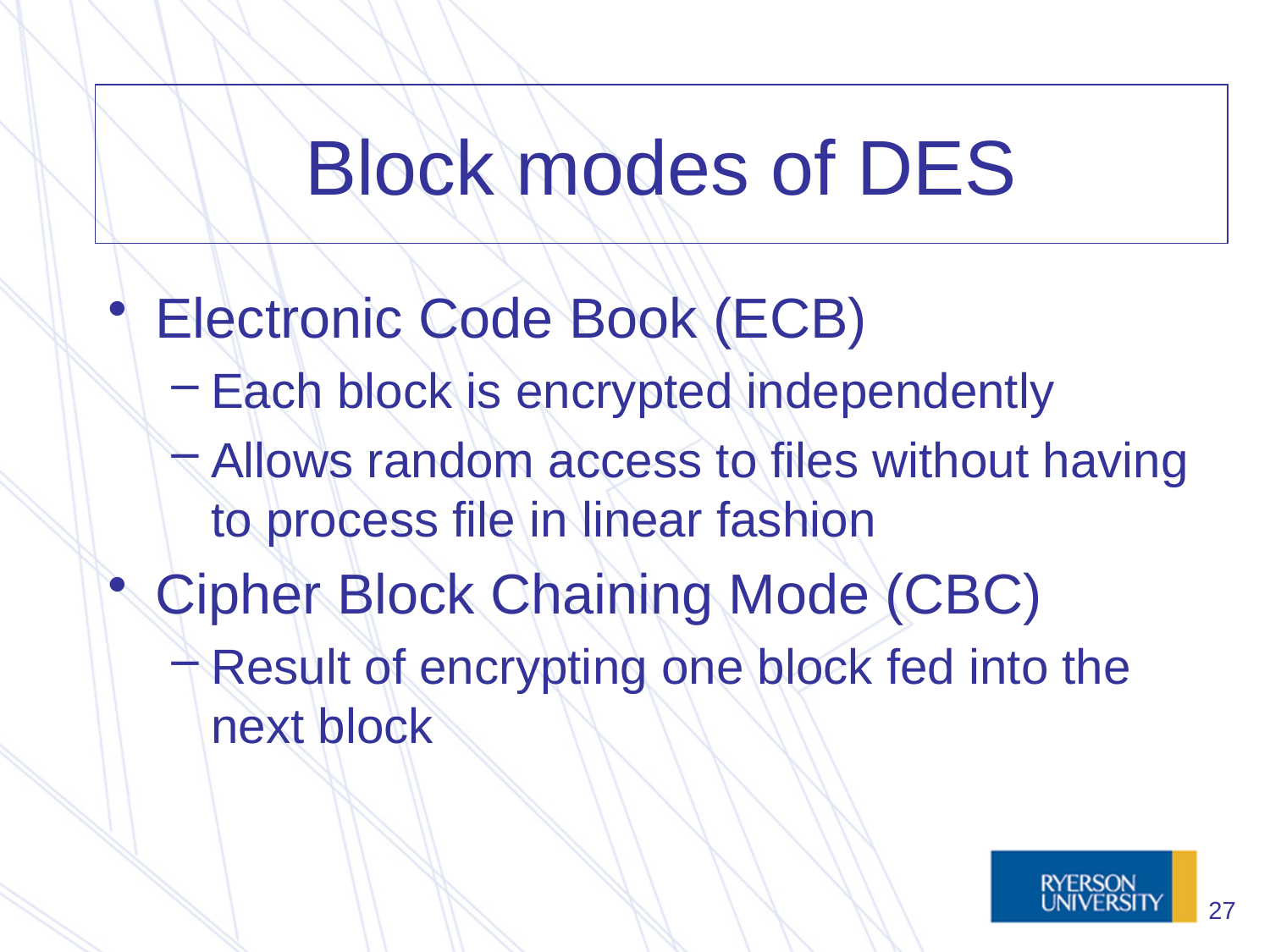

# Block modes of DES
Electronic Code Book (ECB)‏
Each block is encrypted independently
Allows random access to files without having to process file in linear fashion
Cipher Block Chaining Mode (CBC)‏
Result of encrypting one block fed into the next block

27